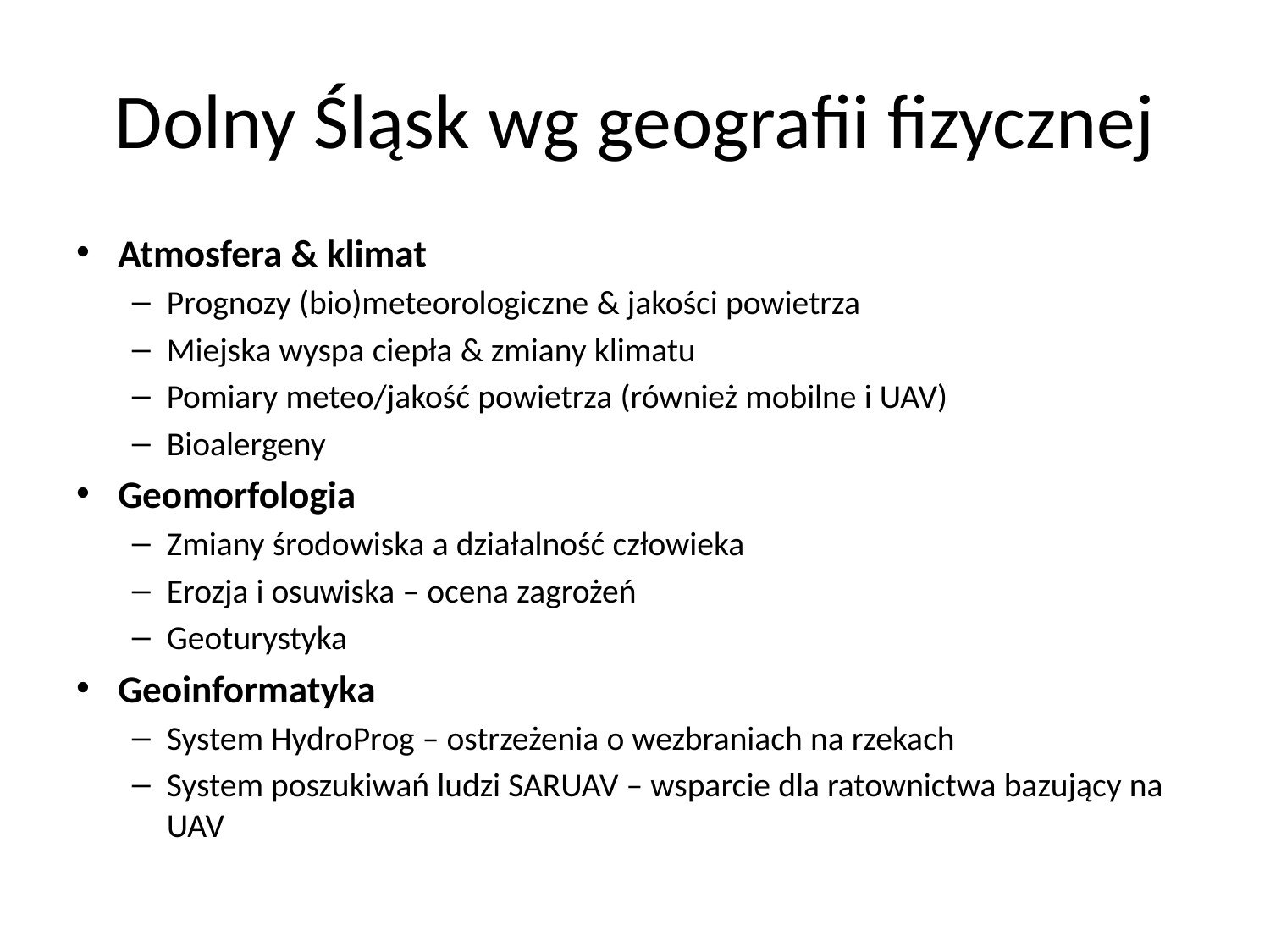

# Dolny Śląsk wg geografii fizycznej
Atmosfera & klimat
Prognozy (bio)meteorologiczne & jakości powietrza
Miejska wyspa ciepła & zmiany klimatu
Pomiary meteo/jakość powietrza (również mobilne i UAV)
Bioalergeny
Geomorfologia
Zmiany środowiska a działalność człowieka
Erozja i osuwiska – ocena zagrożeń
Geoturystyka
Geoinformatyka
System HydroProg – ostrzeżenia o wezbraniach na rzekach
System poszukiwań ludzi SARUAV – wsparcie dla ratownictwa bazujący na UAV